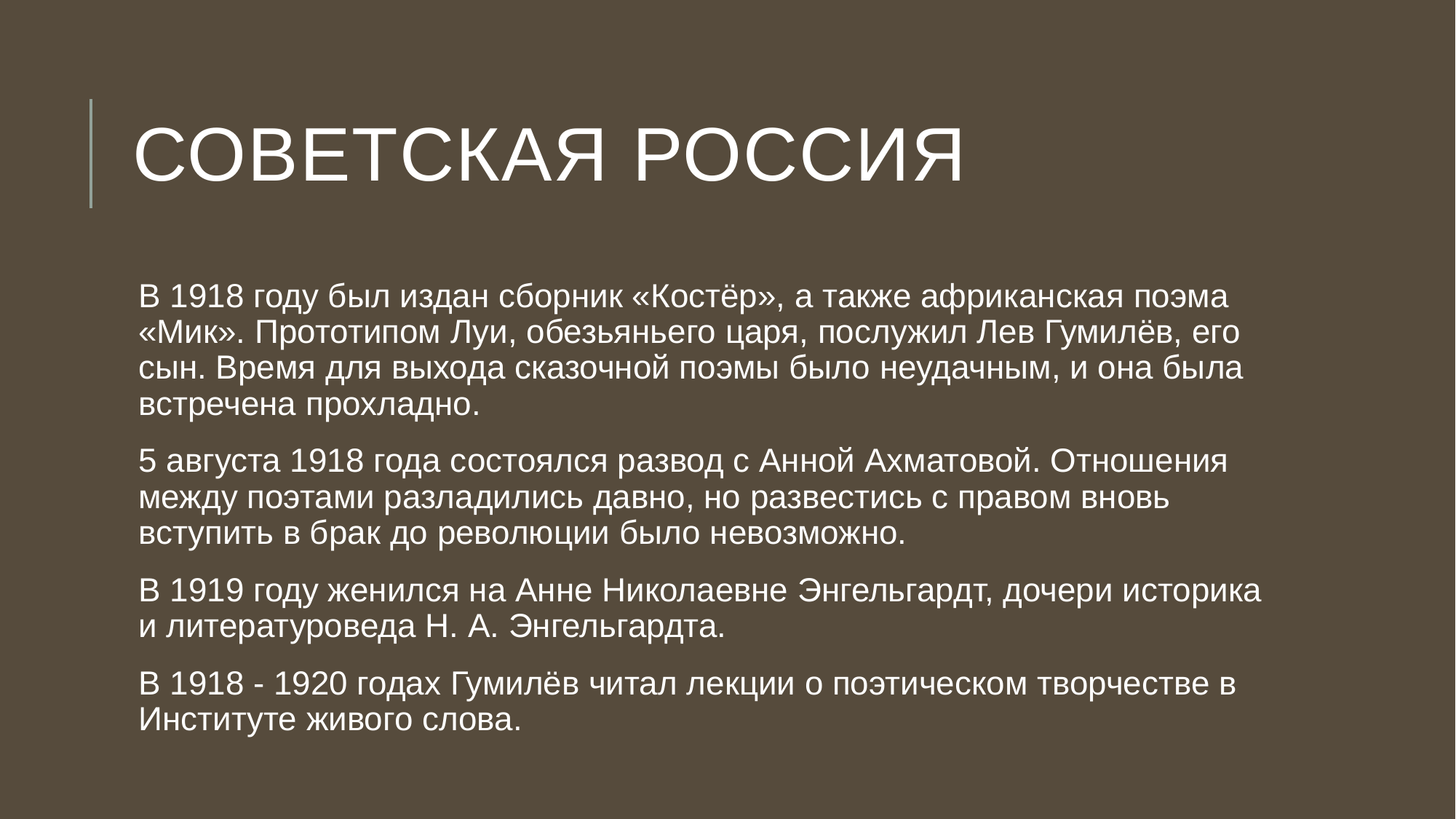

# Советская Россия
В 1918 году был издан сборник «Костёр», а также африканская поэма «Мик». Прототипом Луи, обезьяньего царя, послужил Лев Гумилёв, его сын. Время для выхода сказочной поэмы было неудачным, и она была встречена прохладно.
5 августа 1918 года состоялся развод с Анной Ахматовой. Отношения между поэтами разладились давно, но развестись с правом вновь вступить в брак до революции было невозможно.
В 1919 году женился на Анне Николаевне Энгельгардт, дочери историка и литературоведа Н. А. Энгельгардта.
В 1918 - 1920 годах Гумилёв читал лекции о поэтическом творчестве в Институте живого слова.